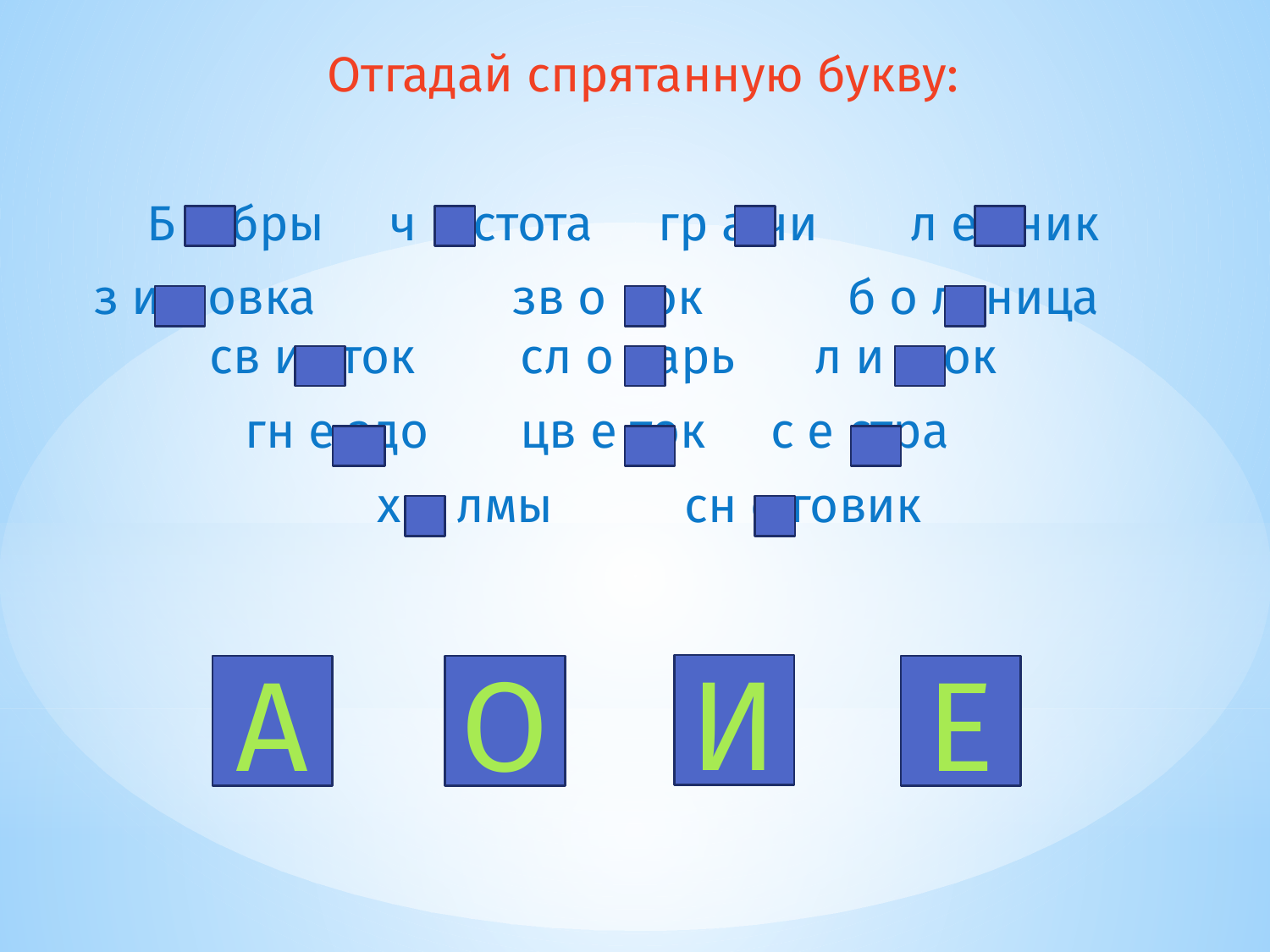

Отгадай спрятанную букву:

Б о бры     ч и стота     гр а чи       л е сник
з и мовка               зв о нок           б о льница           св и сток        сл о варь      л и сток
гн е здо       цв е ток     с е стра
 х о лмы          сн е говик

И
А
О
Е